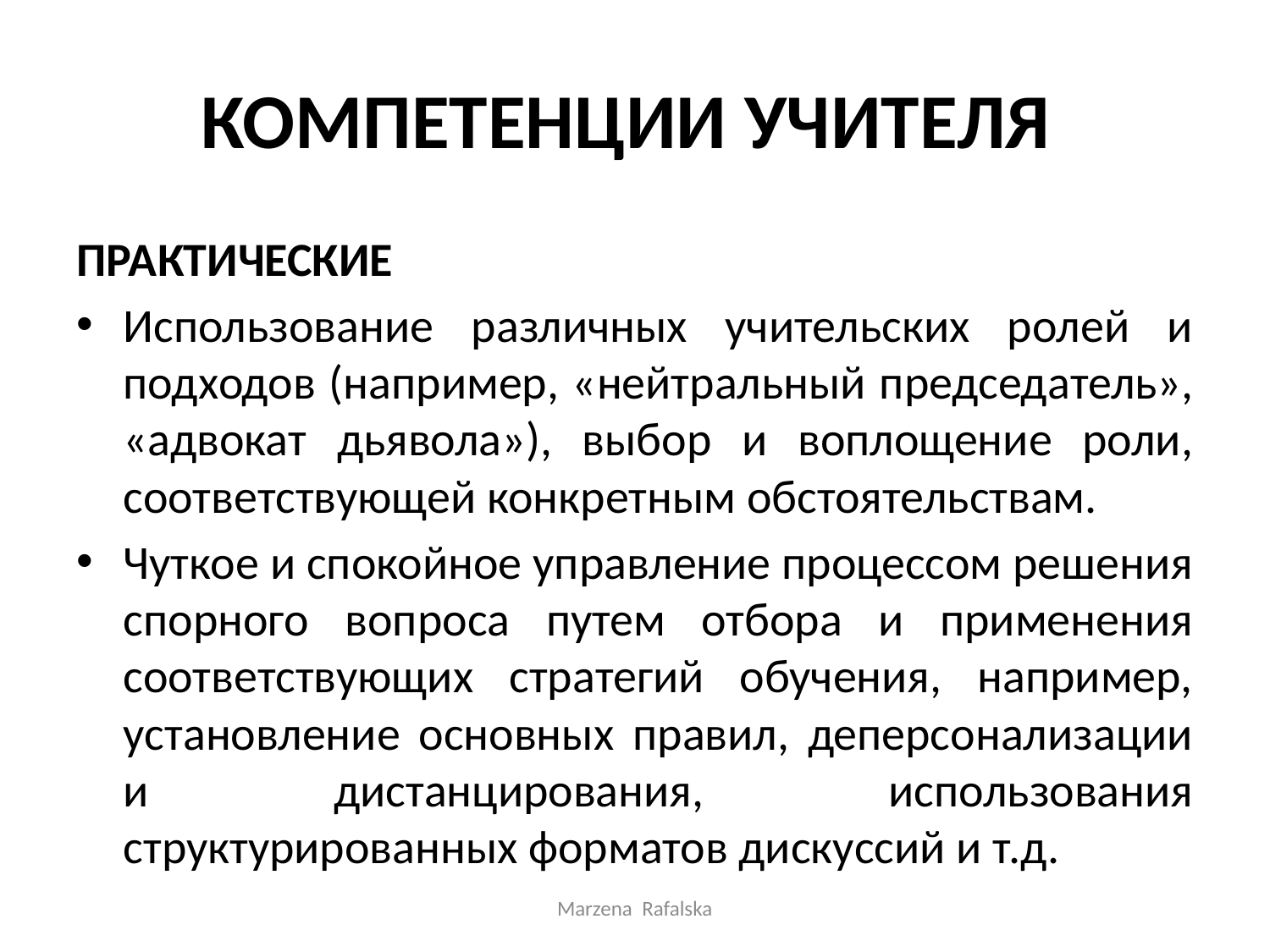

# КОМПЕТЕНЦИИ УЧИТЕЛЯ
ПРАКТИЧЕСКИЕ
Использование различных учительских ролей и подходов (например, «нейтральный председатель», «адвокат дьявола»), выбор и воплощение роли, соответствующей конкретным обстоятельствам.
Чуткое и спокойное управление процессом решения спорного вопроса путем отбора и применения соответствующих стратегий обучения, например, установление основных правил, деперсонализации и дистанцирования, использования структурированных форматов дискуссий и т.д.

Marzena  Rafalska